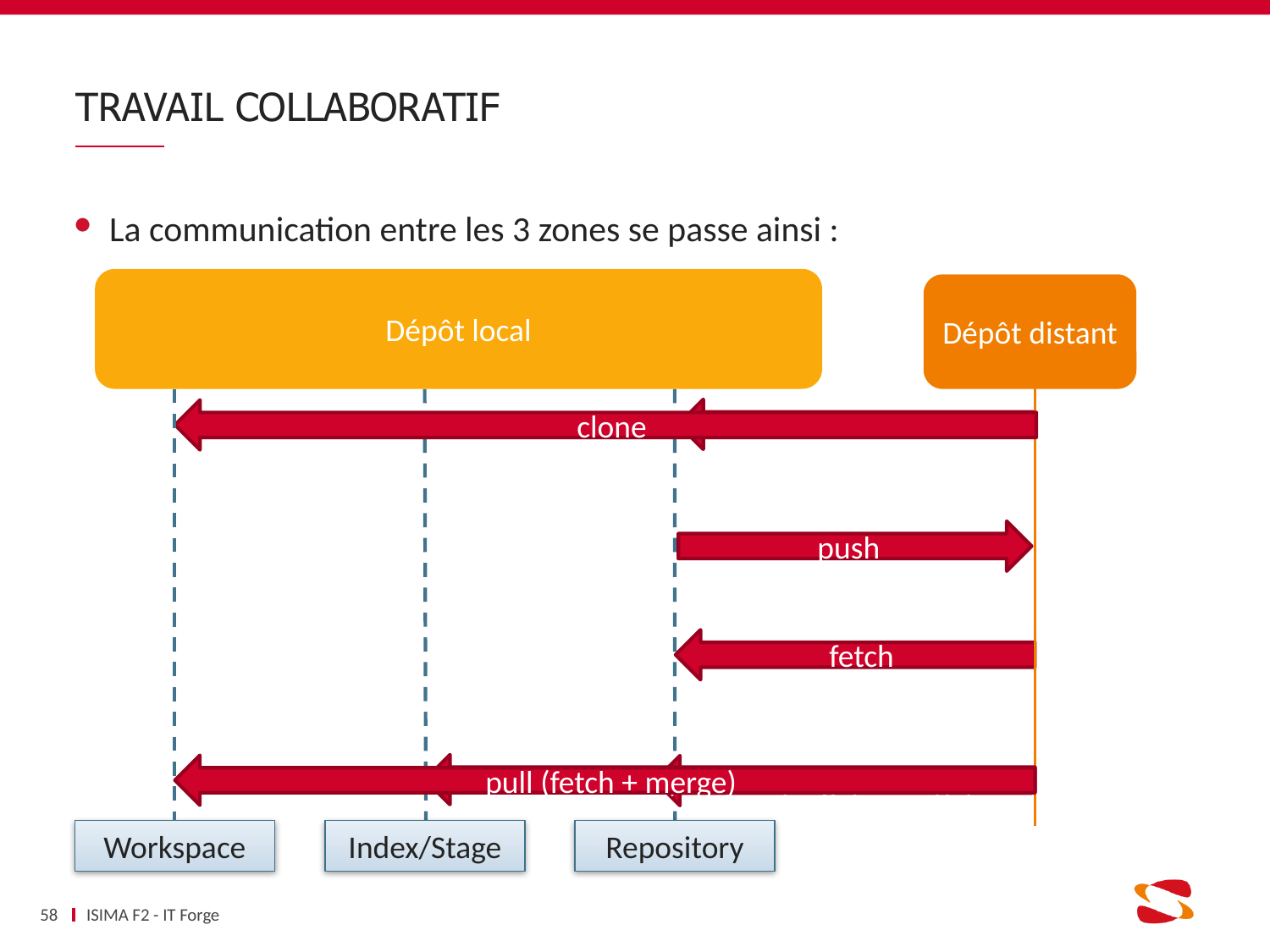

# Travail Collaboratif
La communication entre les 3 zones se passe ainsi :

Dépôt local
Dépôt distant
clone
clone
push
fetch
pull (fetch + merge)
pull (fetch + merge)
pull (fetch + merge)
Workspace
Index/Stage
Repository
58
ISIMA F2 - IT Forge